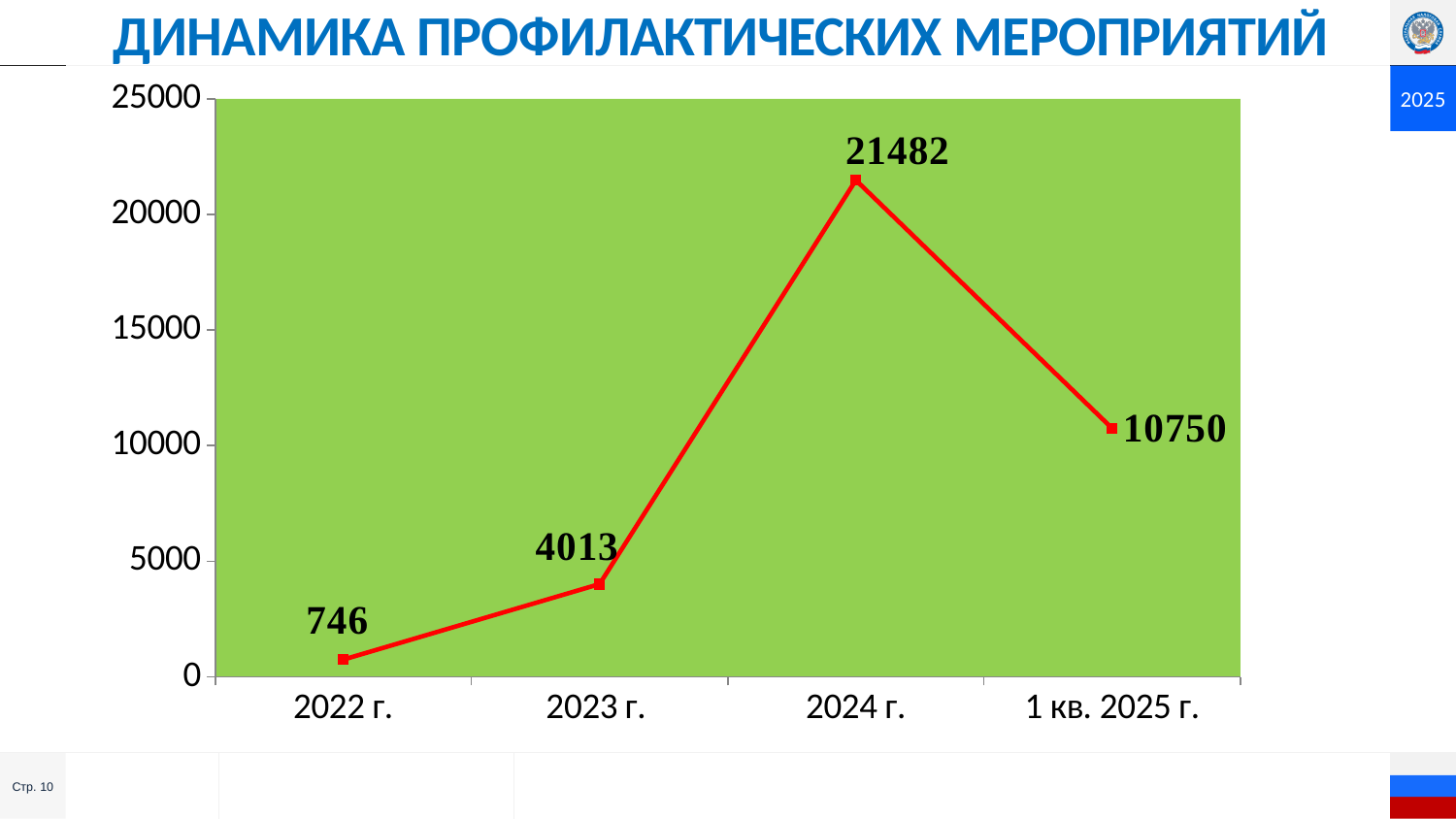

# Динамика профилактических мероприятий

### Chart

| Category | Столбец1 |
|---|---|
| 2022 г. | 746.0 |
| 2023 г.  | 4013.0 |
| 2024 г. | 21482.0 |
| 1 кв. 2025 г. | 10750.0 |
2025